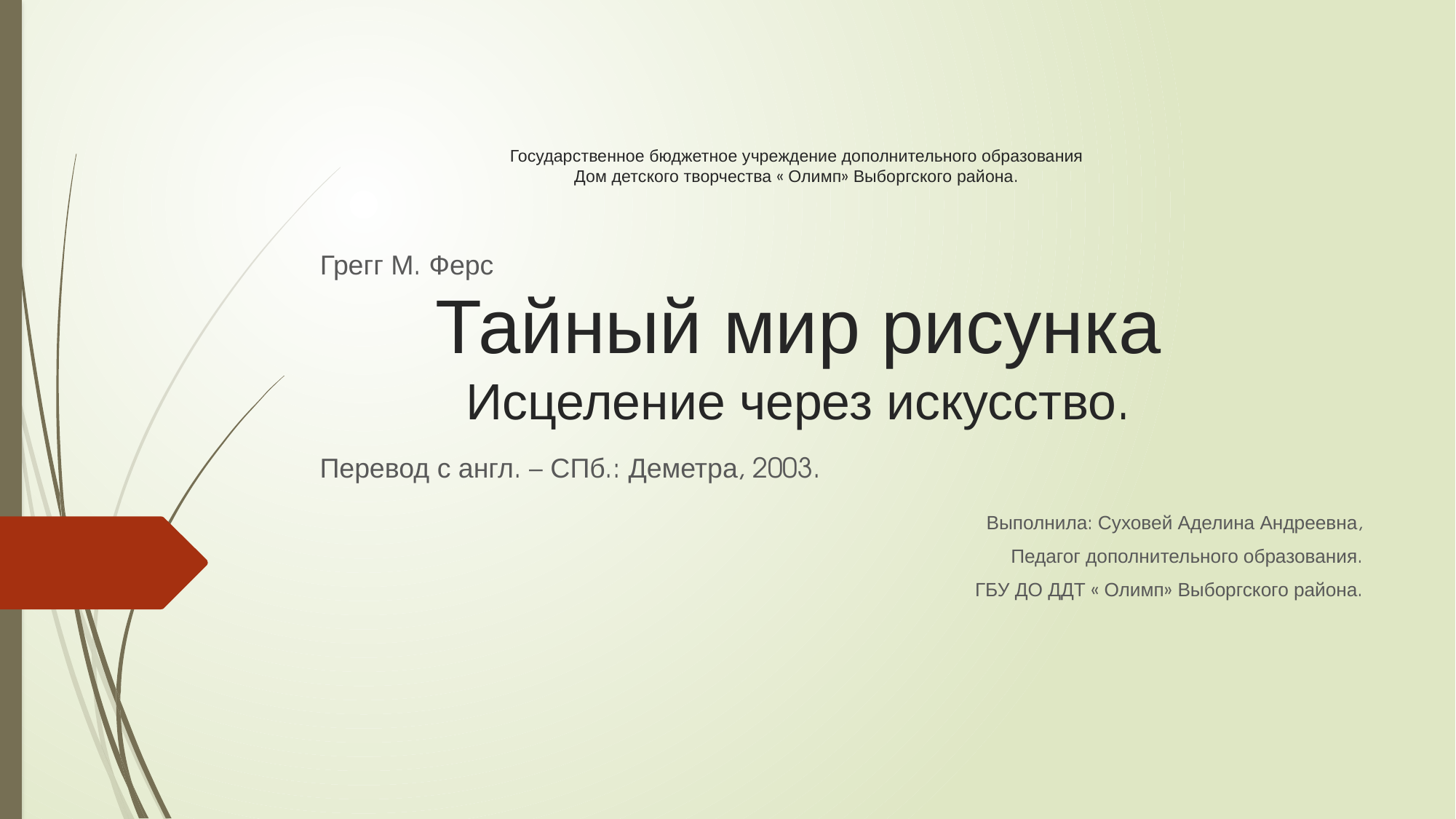

# Государственное бюджетное учреждение дополнительного образования Дом детского творчества « Олимп» Выборгского района. Тайный мир рисунка Исцеление через искусство.

Грегг М. Ферс
Перевод с англ. – СПб.: Деметра, 2003.
Выполнила: Суховей Аделина Андреевна,
Педагог дополнительного образования.
ГБУ ДО ДДТ « Олимп» Выборгского района.